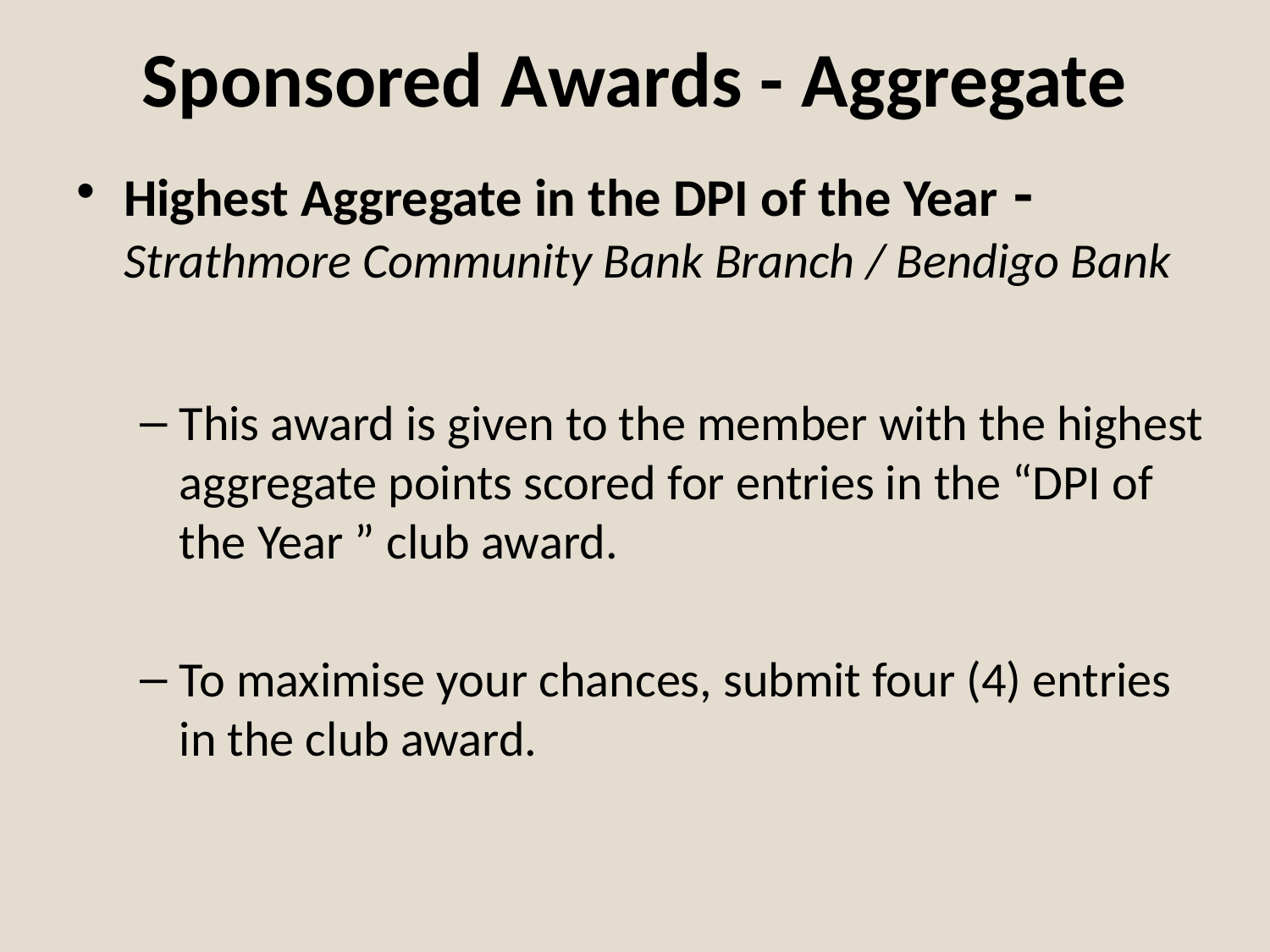

# Sponsored Awards - Aggregate
Highest Aggregate in the DPI of the Year - Strathmore Community Bank Branch / Bendigo Bank

This award is given to the member with the highest aggregate points scored for entries in the “DPI of the Year ” club award.

To maximise your chances, submit four (4) entries in the club award.